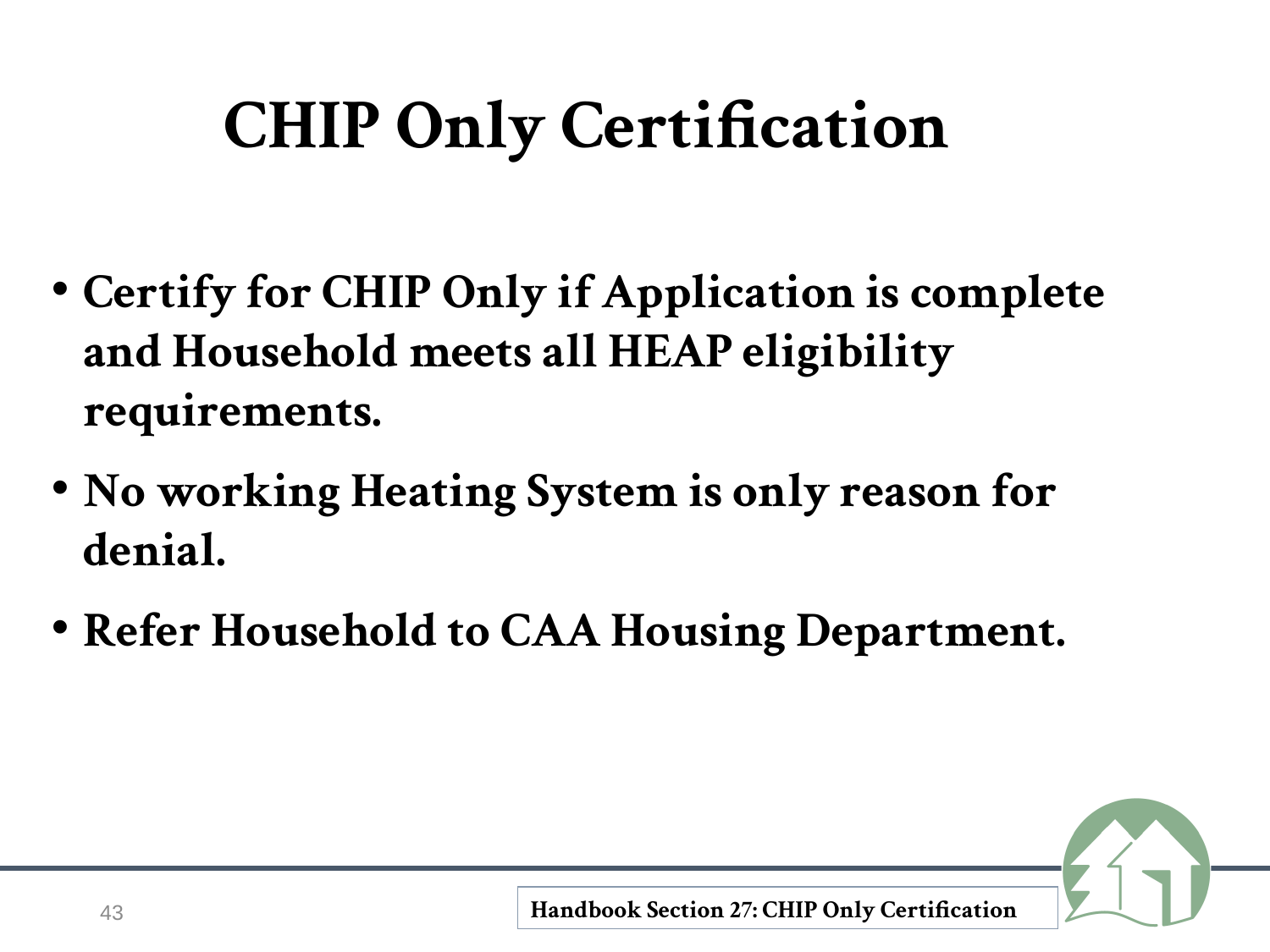

# CHIP Only Certification
Certify for CHIP Only if Application is complete and Household meets all HEAP eligibility requirements.
No working Heating System is only reason for denial.
Refer Household to CAA Housing Department.
43
Handbook Section 27: CHIP Only Certification